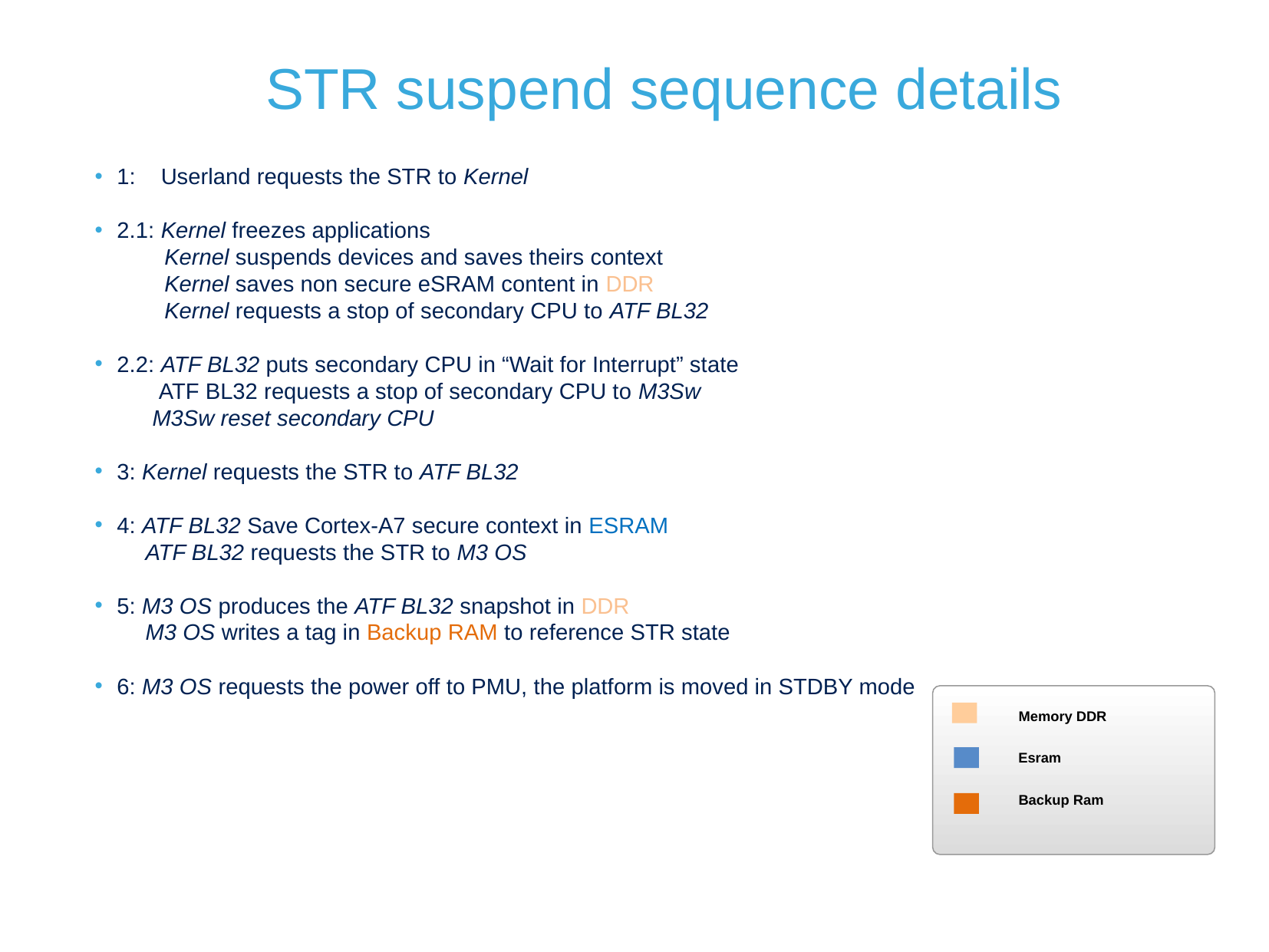

STR suspend sequence details

1:    Userland requests the STR to Kernel

2.1: Kernel freezes applications
           Kernel suspends devices and saves theirs context
           Kernel saves non secure eSRAM content in DDR
           Kernel requests a stop of secondary CPU to ATF BL32

2.2: ATF BL32 puts secondary CPU in “Wait for Interrupt” state
 ATF BL32 requests a stop of secondary CPU to M3Sw
M3Sw reset secondary CPU

3: Kernel requests the STR to ATF BL32

4: ATF BL32 Save Cortex-A7 secure context in ESRAM
        ATF BL32 requests the STR to M3 OS

5: M3 OS produces the ATF BL32 snapshot in DDR
        M3 OS writes a tag in Backup RAM to reference STR state

6: M3 OS requests the power off to PMU, the platform is moved in STDBY mode

Memory DDR

Esram

Backup Ram